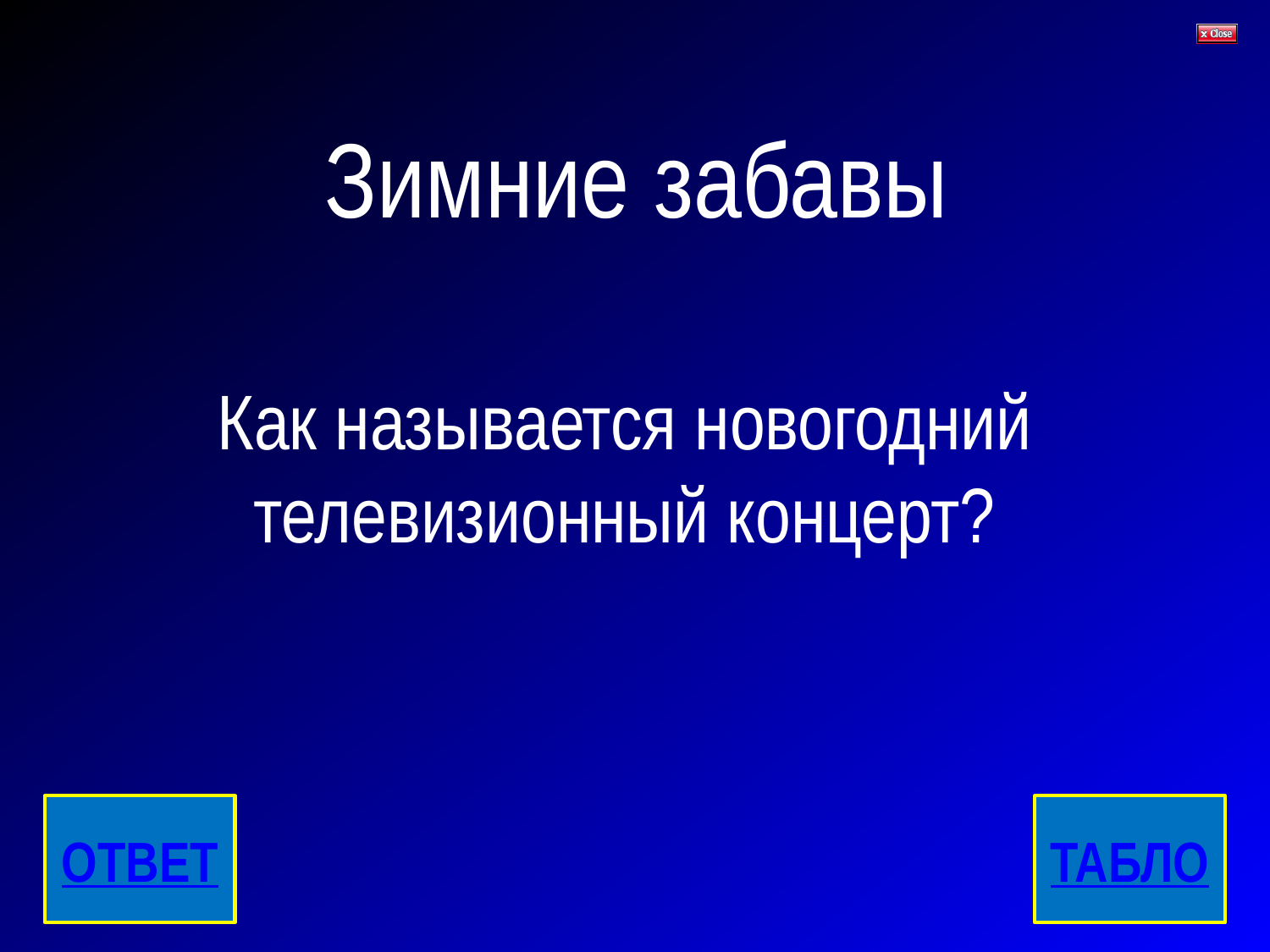

# Зимние забавы

Как называется новогодний телевизионный концерт?
ОТВЕТ
ТАБЛО